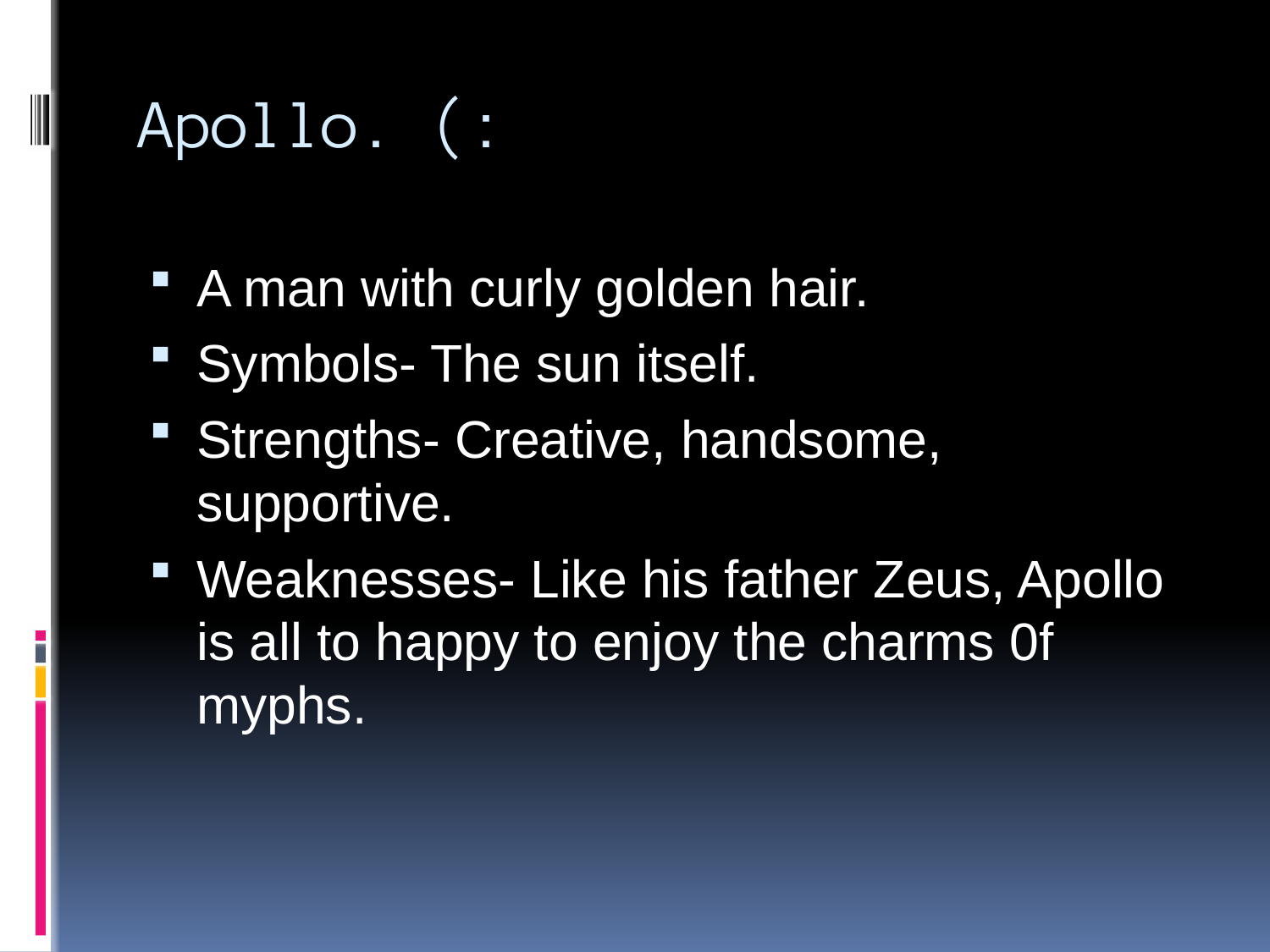

# Apollo. (:
A man with curly golden hair.
Symbols- The sun itself.
Strengths- Creative, handsome, supportive.
Weaknesses- Like his father Zeus, Apollo is all to happy to enjoy the charms 0f myphs.